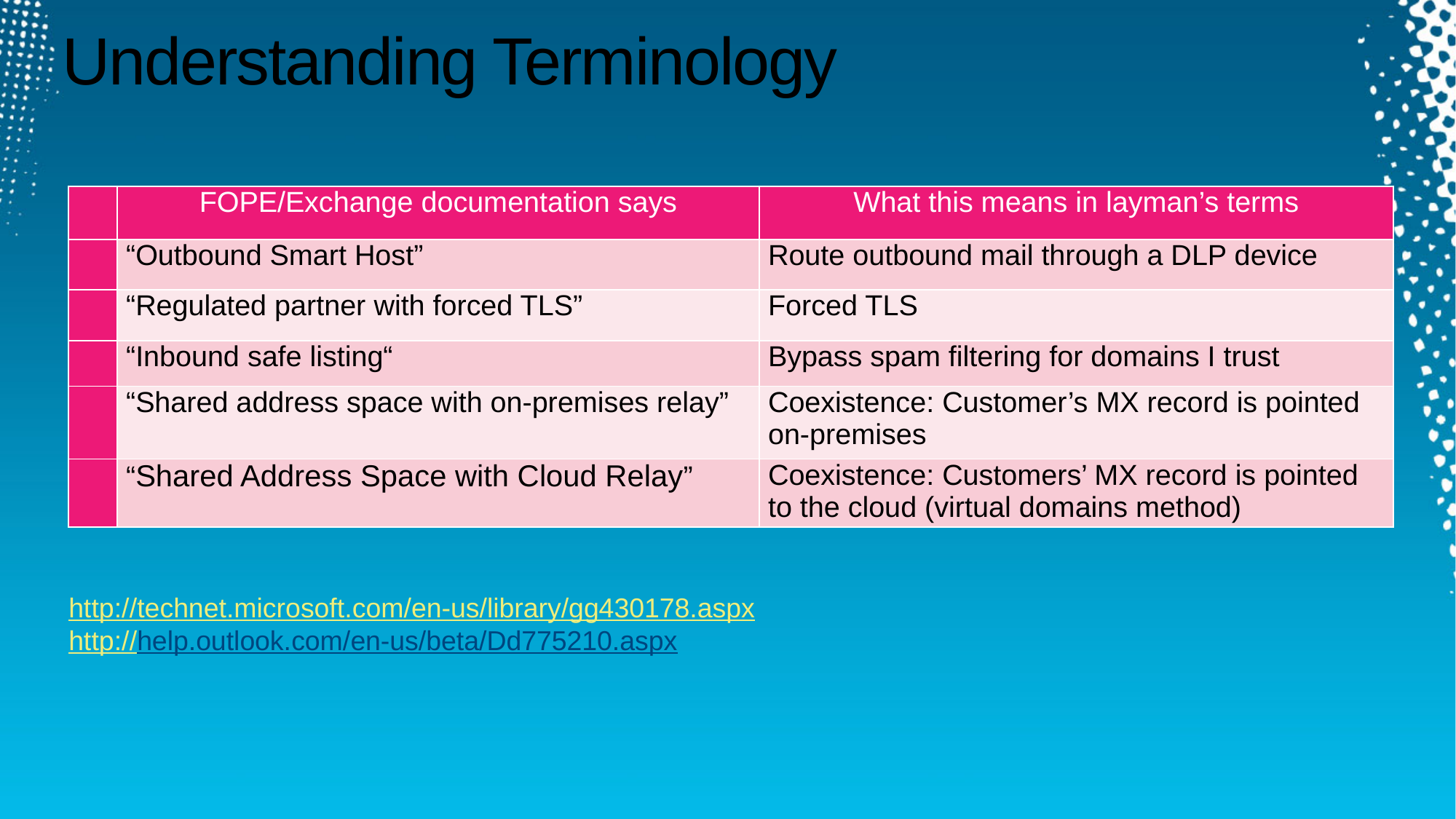

# Understanding Terminology
|  | FOPE/Exchange documentation says | What this means in layman’s terms |
| --- | --- | --- |
|  | “Outbound Smart Host” | Route outbound mail through a DLP device |
|  | “Regulated partner with forced TLS” | Forced TLS |
|  | “Inbound safe listing“ | Bypass spam filtering for domains I trust |
|  | “Shared address space with on-premises relay” | Coexistence: Customer’s MX record is pointed on-premises |
|  | “Shared Address Space with Cloud Relay” | Coexistence: Customers’ MX record is pointed to the cloud (virtual domains method) |
http://technet.microsoft.com/en-us/library/gg430178.aspx
http://help.outlook.com/en-us/beta/Dd775210.aspx